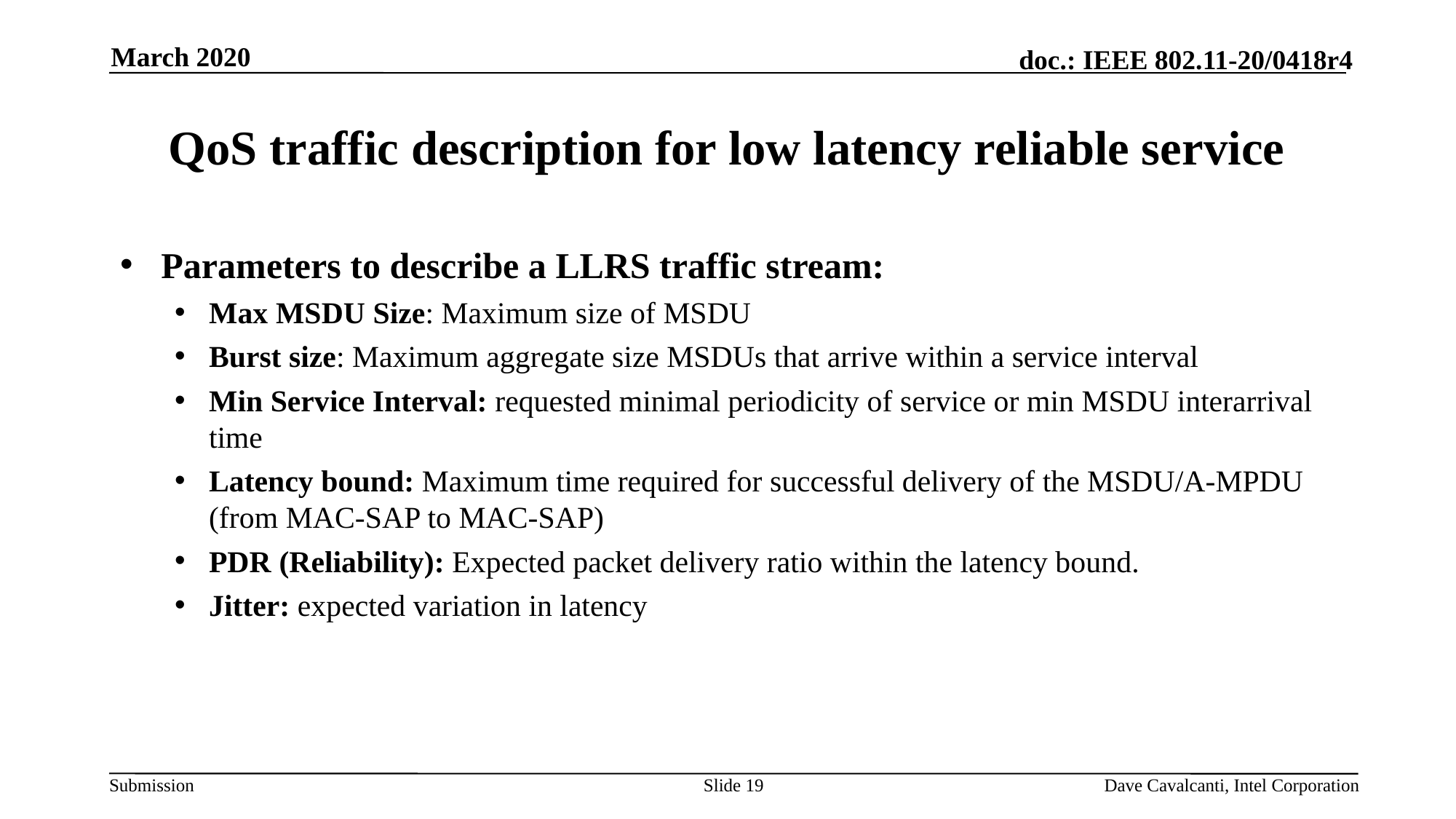

March 2020
# QoS traffic description for low latency reliable service
Parameters to describe a LLRS traffic stream:
Max MSDU Size: Maximum size of MSDU
Burst size: Maximum aggregate size MSDUs that arrive within a service interval
Min Service Interval: requested minimal periodicity of service or min MSDU interarrival time
Latency bound: Maximum time required for successful delivery of the MSDU/A-MPDU (from MAC-SAP to MAC-SAP)
PDR (Reliability): Expected packet delivery ratio within the latency bound.
Jitter: expected variation in latency

Slide 19
Dave Cavalcanti, Intel Corporation